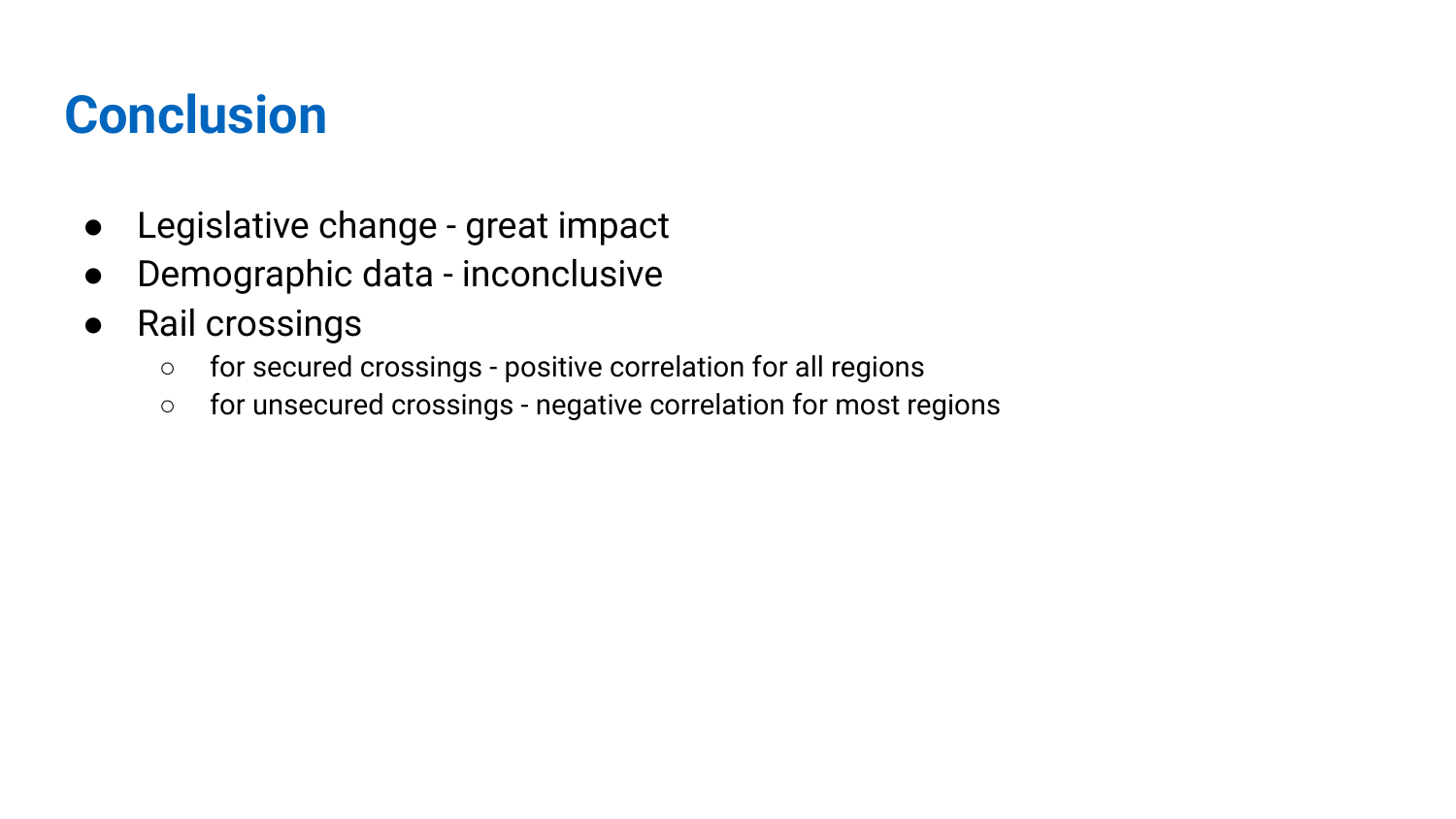

# Conclusion
Legislative change - great impact
Demographic data - inconclusive
Rail crossings
for secured crossings - positive correlation for all regions
for unsecured crossings - negative correlation for most regions